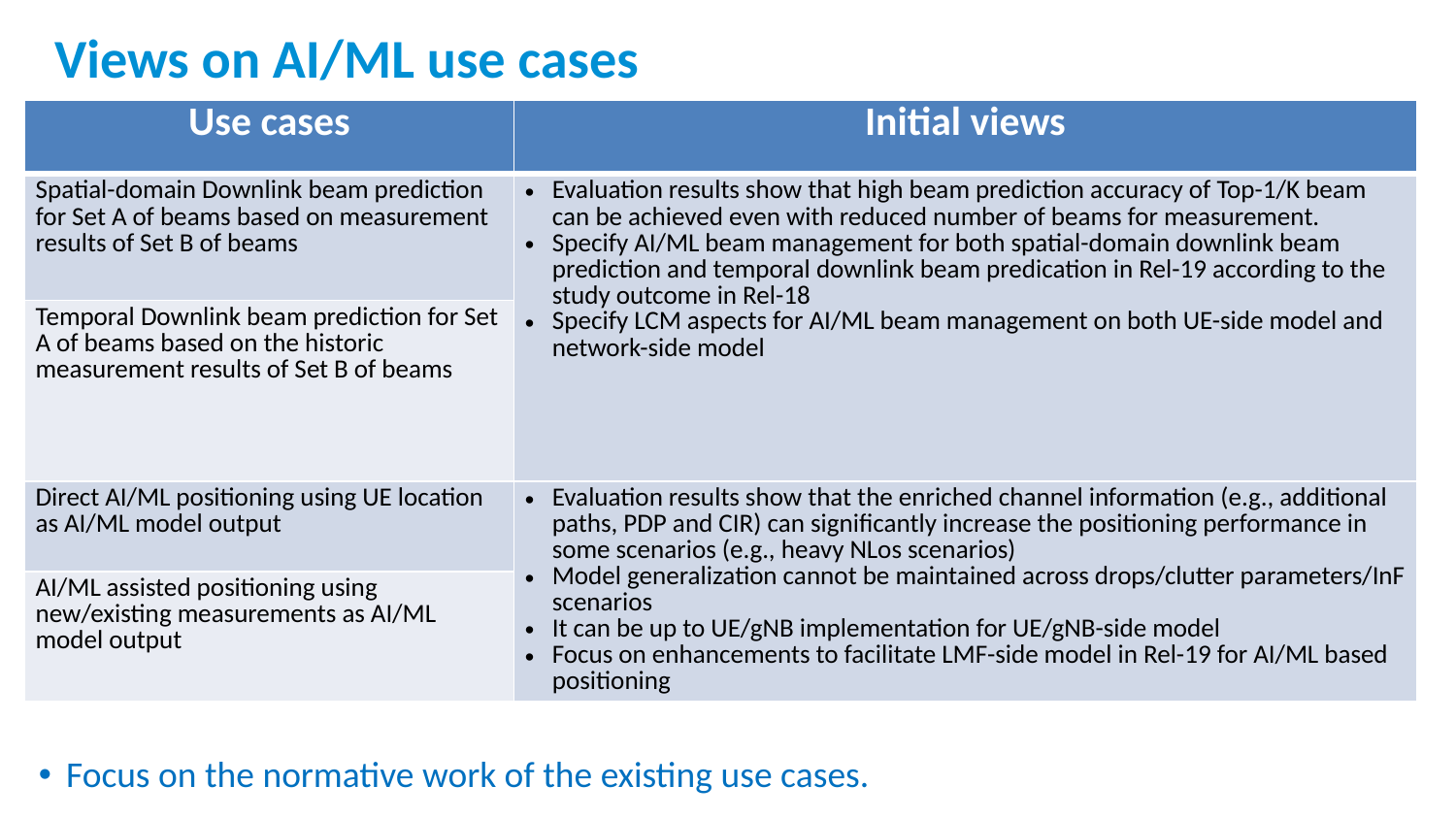

# Views on AI/ML use cases
| Use cases | Initial views |
| --- | --- |
| Spatial-domain Downlink beam prediction for Set A of beams based on measurement results of Set B of beams | Evaluation results show that high beam prediction accuracy of Top-1/K beam can be achieved even with reduced number of beams for measurement. Specify AI/ML beam management for both spatial-domain downlink beam prediction and temporal downlink beam predication in Rel-19 according to the study outcome in Rel-18 Specify LCM aspects for AI/ML beam management on both UE-side model and network-side model |
| Temporal Downlink beam prediction for Set A of beams based on the historic measurement results of Set B of beams |  |
| Direct AI/ML positioning using UE location as AI/ML model output | Evaluation results show that the enriched channel information (e.g., additional paths, PDP and CIR) can significantly increase the positioning performance in some scenarios (e.g., heavy NLos scenarios) Model generalization cannot be maintained across drops/clutter parameters/InF scenarios It can be up to UE/gNB implementation for UE/gNB-side model Focus on enhancements to facilitate LMF-side model in Rel-19 for AI/ML based positioning |
| AI/ML assisted positioning using new/existing measurements as AI/ML model output |  |
Focus on the normative work of the existing use cases.